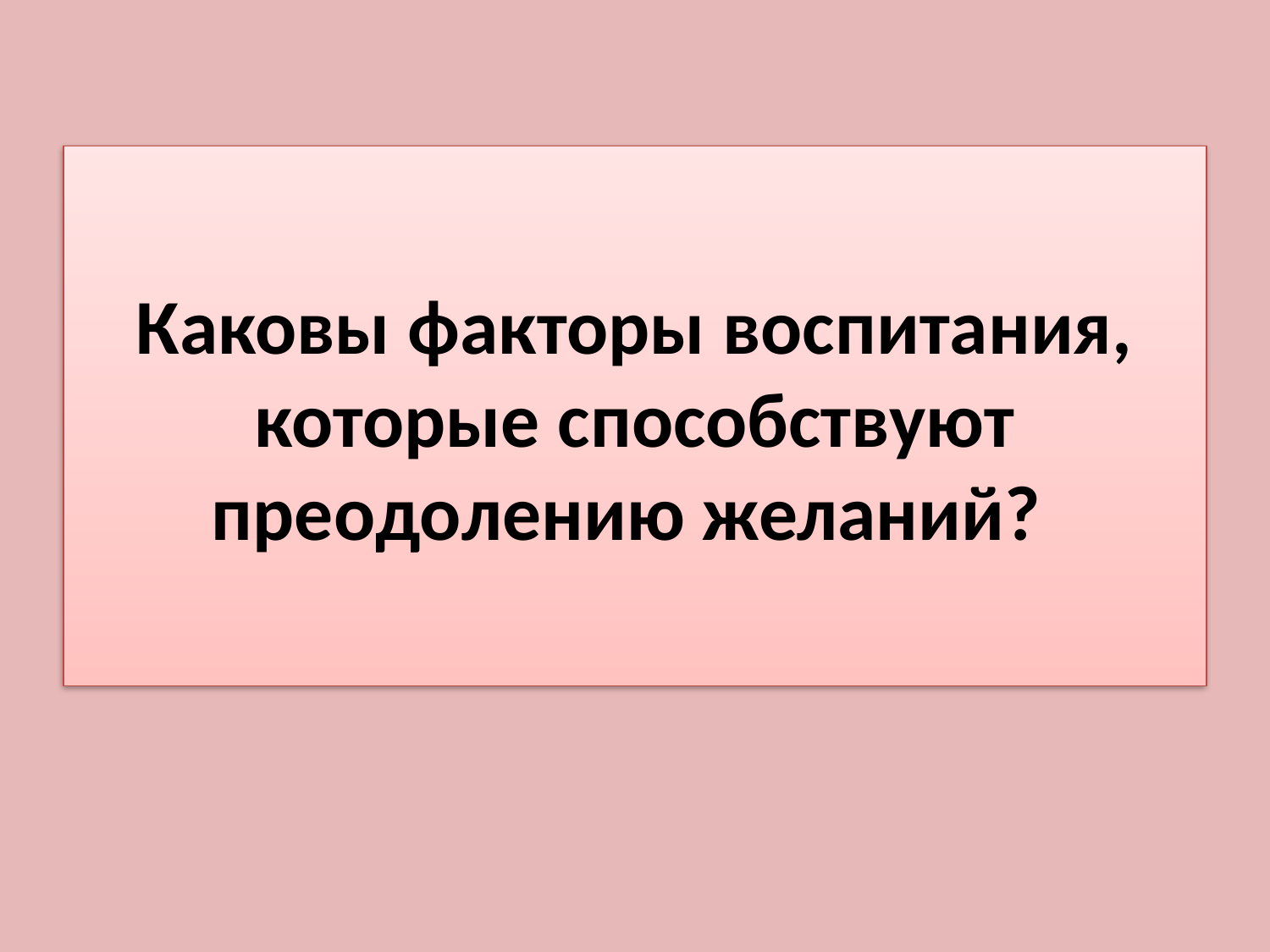

# Каковы факторы воспитания, которые способствуют преодолению желаний?